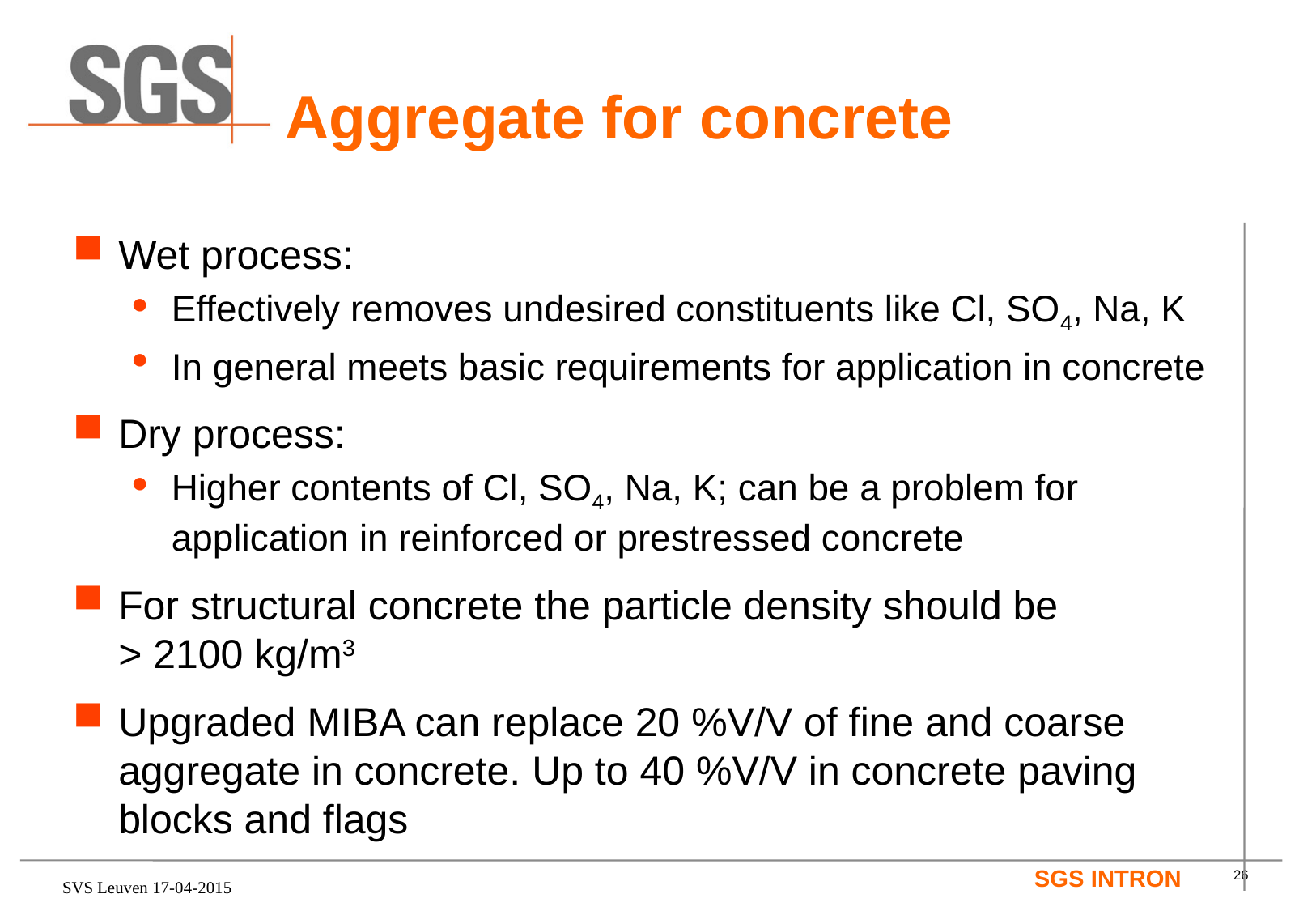

# Aggregate for concrete
Wet process:
Effectively removes undesired constituents like Cl, SO4, Na, K
In general meets basic requirements for application in concrete
Dry process:
Higher contents of Cl, SO4, Na, K; can be a problem for application in reinforced or prestressed concrete
For structural concrete the particle density should be
> 2100 kg/m3
Upgraded MIBA can replace 20 %V/V of fine and coarse aggregate in concrete. Up to 40 %V/V in concrete paving blocks and flags